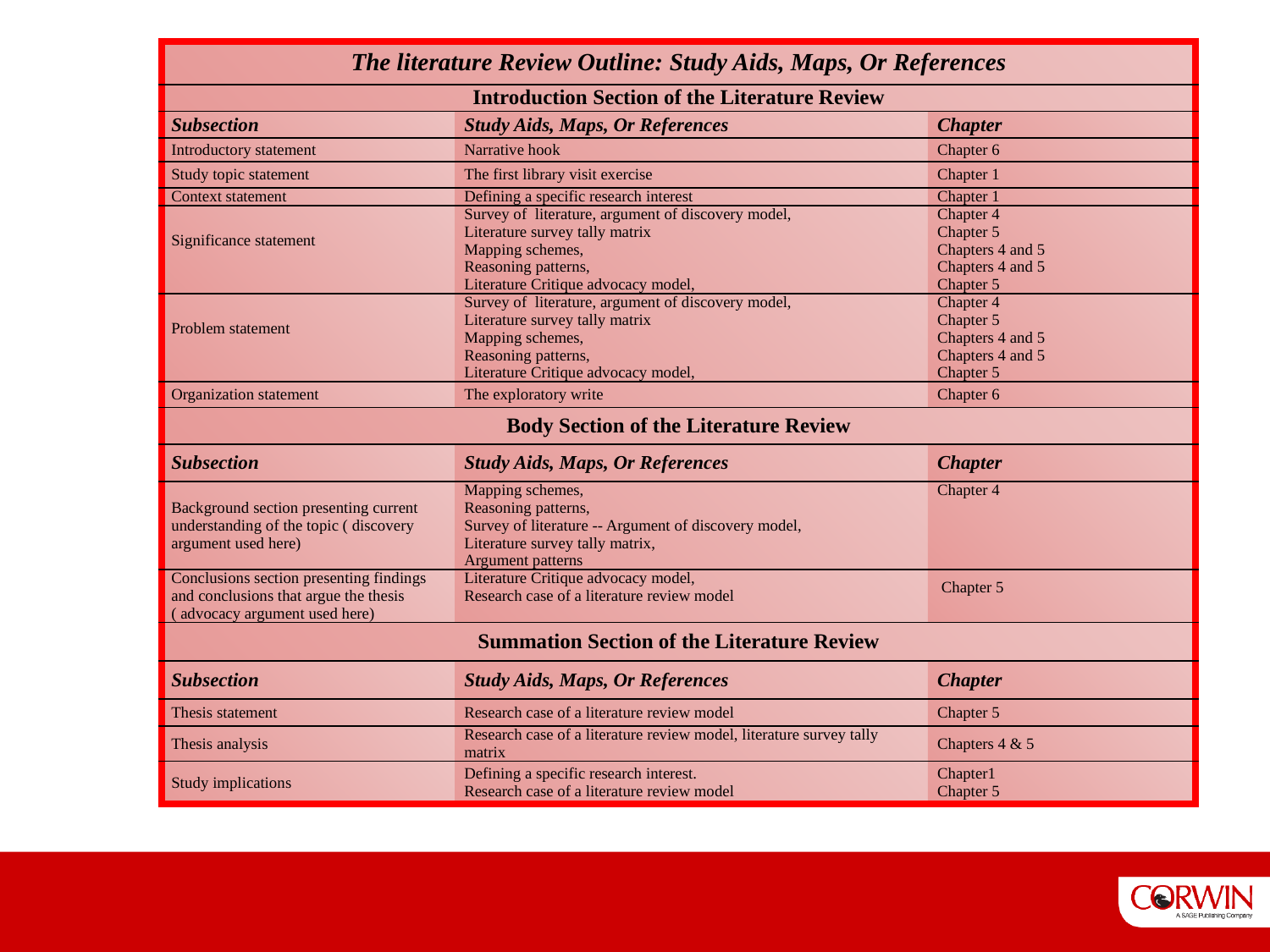

| The literature Review Outline: Study Aids, Maps, Or References |  |  |
| --- | --- | --- |
| Introduction Section of the Literature Review |  |  |
| Subsection | Study Aids, Maps, Or References | Chapter |
| Introductory statement | Narrative hook | Chapter 6 |
| Study topic statement | The first library visit exercise | Chapter 1 |
| Context statement | Defining a specific research interest | Chapter 1 |
| Significance statement | Survey of literature, argument of discovery model, Literature survey tally matrix Mapping schemes, Reasoning patterns, Literature Critique advocacy model, | Chapter 4 Chapter 5 Chapters 4 and 5 Chapters 4 and 5 Chapter 5 |
| Problem statement | Survey of literature, argument of discovery model, Literature survey tally matrix Mapping schemes, Reasoning patterns, Literature Critique advocacy model, | Chapter 4 Chapter 5 Chapters 4 and 5 Chapters 4 and 5 Chapter 5 |
| Organization statement | The exploratory write | Chapter 6 |
| Body Section of the Literature Review |  |  |
| Subsection | Study Aids, Maps, Or References | Chapter |
| Background section presenting current understanding of the topic ( discovery argument used here) | Mapping schemes, Reasoning patterns, Survey of literature -- Argument of discovery model, Literature survey tally matrix, Argument patterns | Chapter 4 |
| Conclusions section presenting findings and conclusions that argue the thesis ( advocacy argument used here) | Literature Critique advocacy model, Research case of a literature review model | Chapter 5 |
| Summation Section of the Literature Review |  |  |
| Subsection | Study Aids, Maps, Or References | Chapter |
| Thesis statement | Research case of a literature review model | Chapter 5 |
| Thesis analysis | Research case of a literature review model, literature survey tally matrix | Chapters 4 & 5 |
| Study implications | Defining a specific research interest. Research case of a literature review model | Chapter1 Chapter 5 |